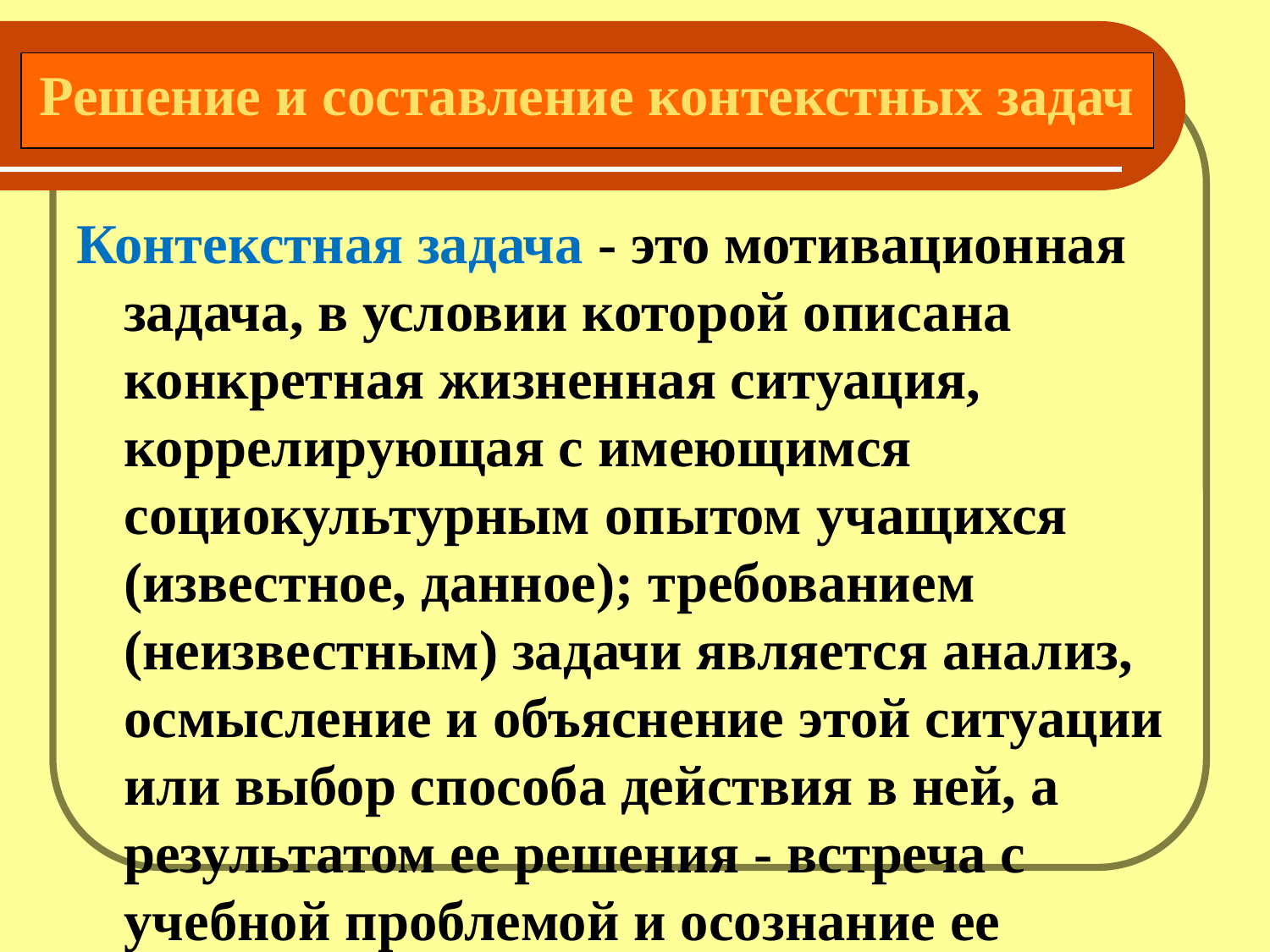

Решение и составление контекстных задач

Контекстная задача - это мотивационная задача, в условии которой описана конкретная жизненная ситуация, коррелирующая с имеющимся социокультурным опытом учащихся (известное, данное); требованием (неизвестным) задачи является анализ, осмысление и объяснение этой ситуации или выбор способа действия в ней, а результатом ее решения - встреча с учебной проблемой и осознание ее личностной значимости.